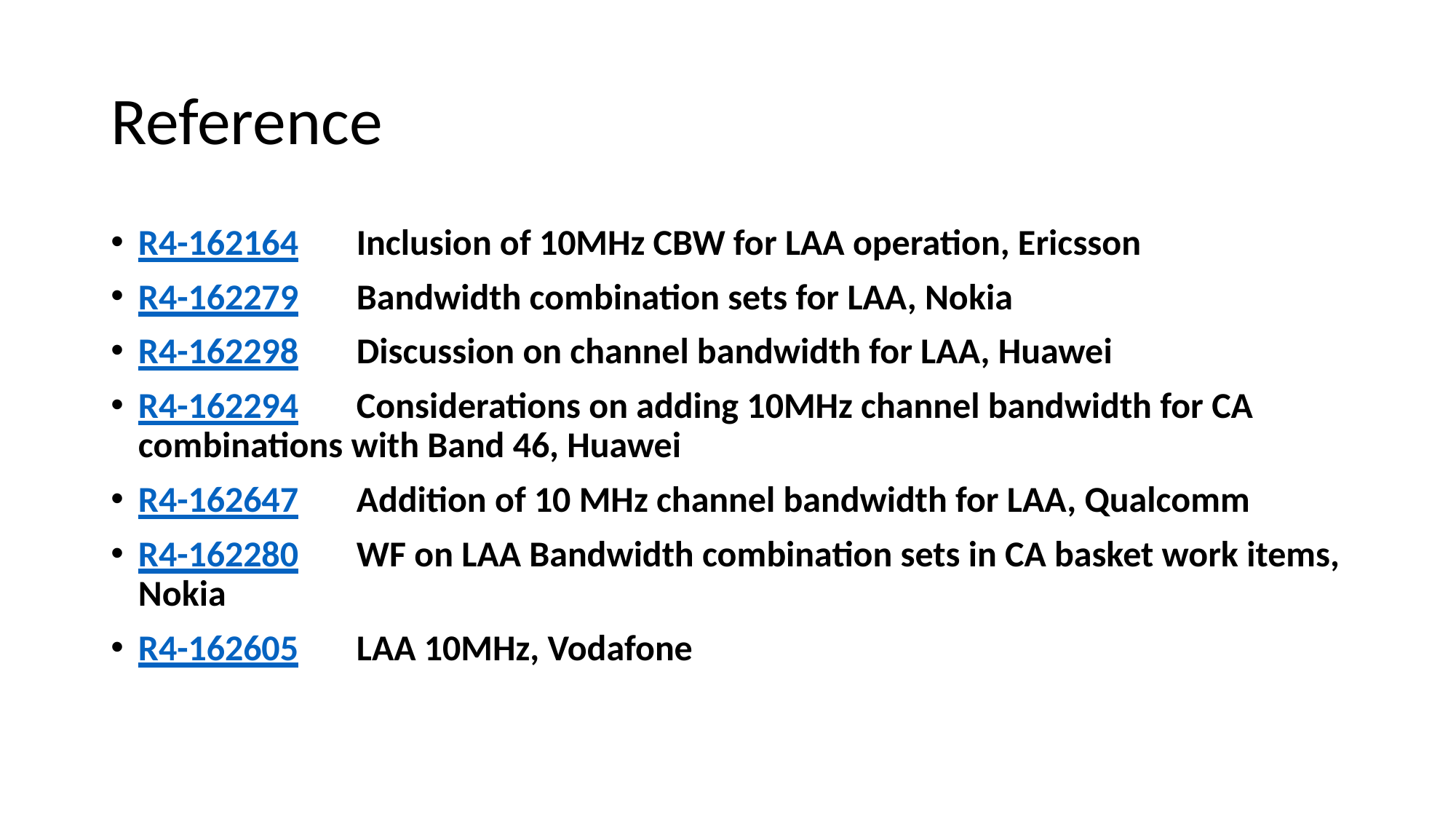

# Reference
R4-162164	Inclusion of 10MHz CBW for LAA operation, Ericsson
R4-162279	Bandwidth combination sets for LAA, Nokia
R4-162298	Discussion on channel bandwidth for LAA, Huawei
R4-162294	Considerations on adding 10MHz channel bandwidth for CA combinations with Band 46, Huawei
R4-162647	Addition of 10 MHz channel bandwidth for LAA, Qualcomm
R4-162280	WF on LAA Bandwidth combination sets in CA basket work items, Nokia
R4-162605	LAA 10MHz, Vodafone